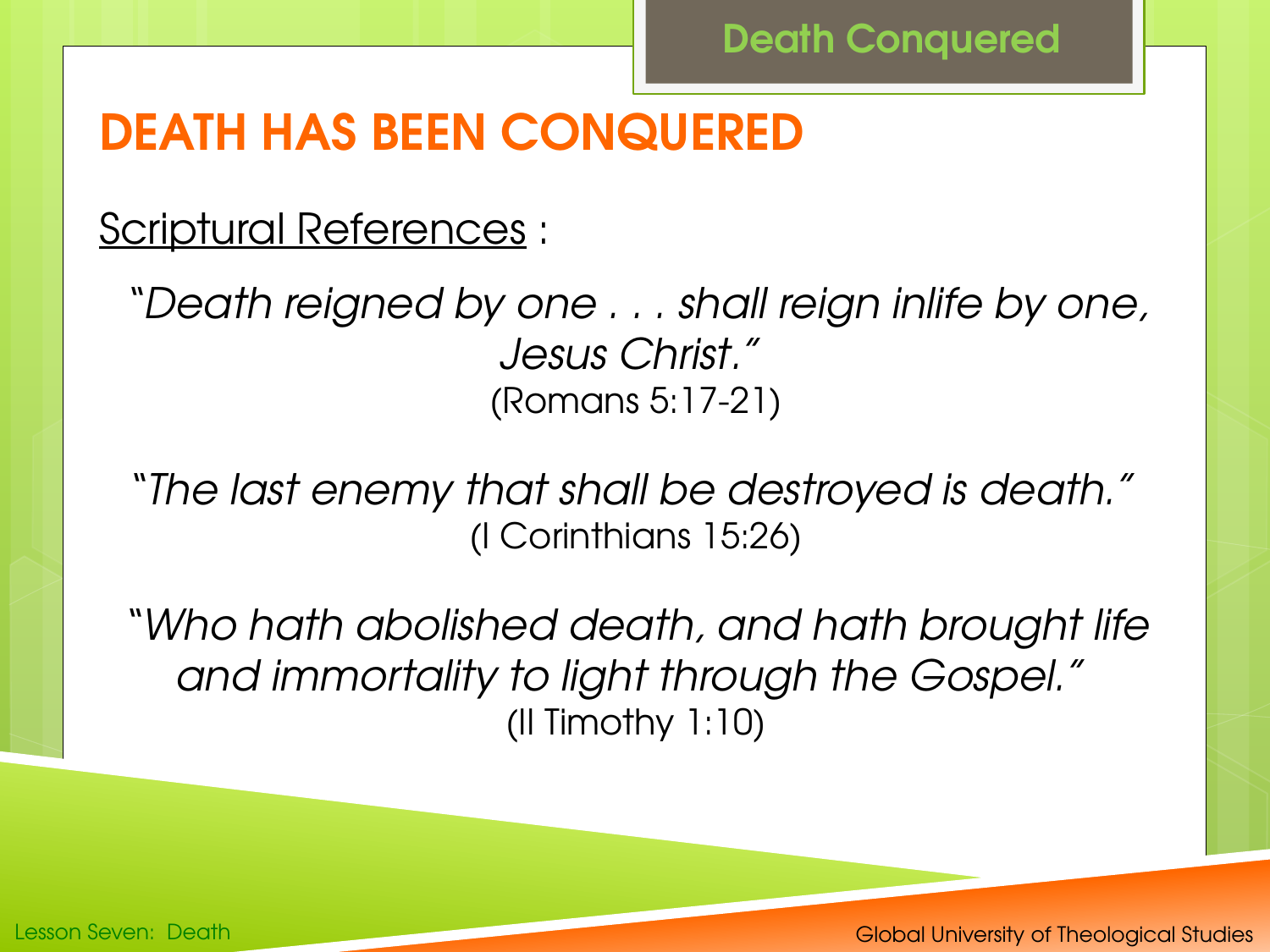

Death Conquered
DEATH HAS BEEN CONQUERED
Scriptural References :

“Death reigned by one . . . shall reign inlife by one, Jesus Christ.”
(Romans 5:17-21)

“The last enemy that shall be destroyed is death.”
(I Corinthians 15:26)

“Who hath abolished death, and hath brought life and immortality to light through the Gospel.”
(II Timothy 1:10)

 Global University of Theological Studies
Lesson Seven:  Death